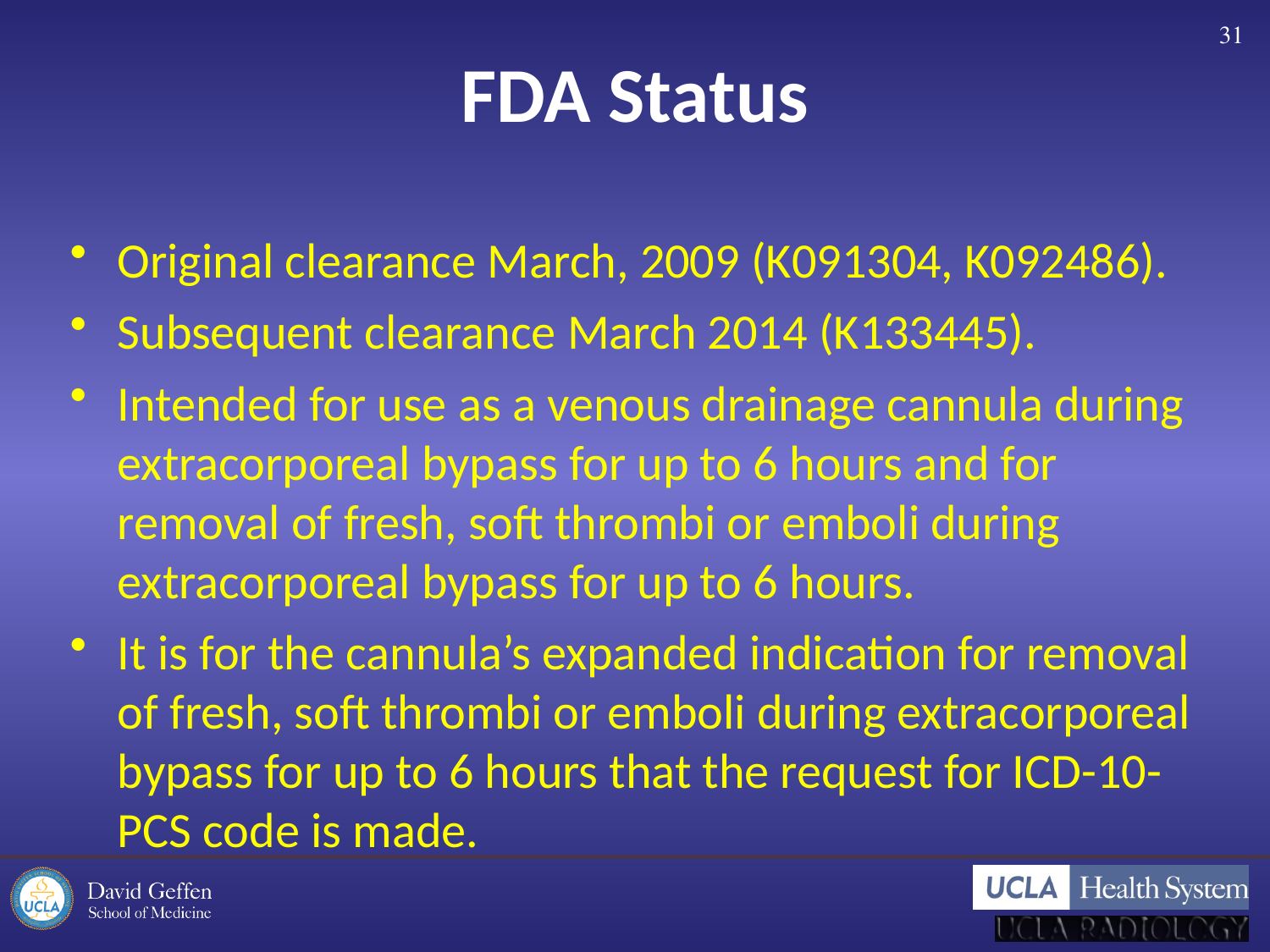

31
# FDA Status
Original clearance March, 2009 (K091304, K092486).
Subsequent clearance March 2014 (K133445).
Intended for use as a venous drainage cannula during extracorporeal bypass for up to 6 hours and for removal of fresh, soft thrombi or emboli during extracorporeal bypass for up to 6 hours.
It is for the cannula’s expanded indication for removal of fresh, soft thrombi or emboli during extracorporeal bypass for up to 6 hours that the request for ICD-10-PCS code is made.